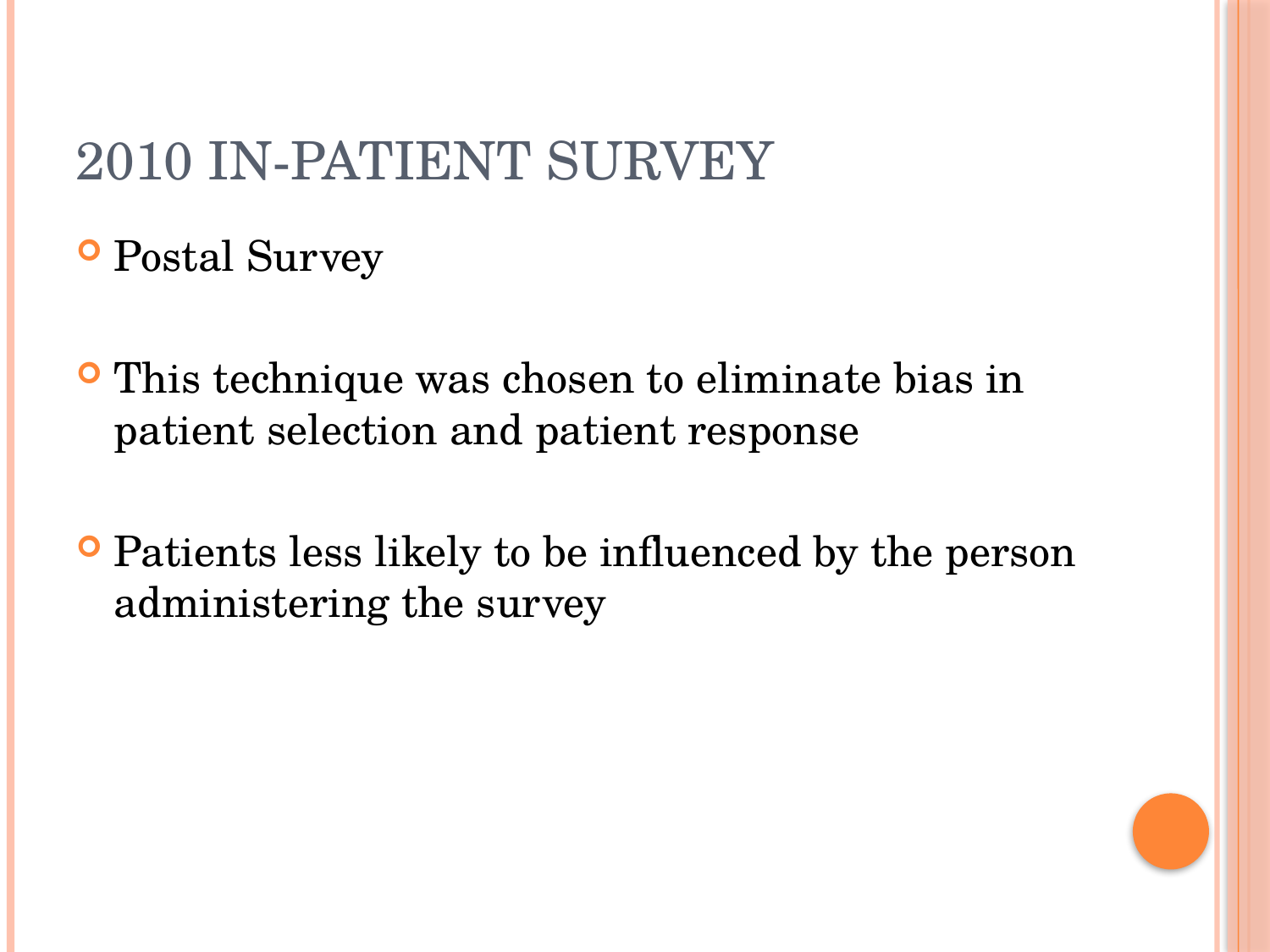

# 2010 In-patient Survey
Postal Survey

This technique was chosen to eliminate bias in patient selection and patient response

Patients less likely to be influenced by the person administering the survey